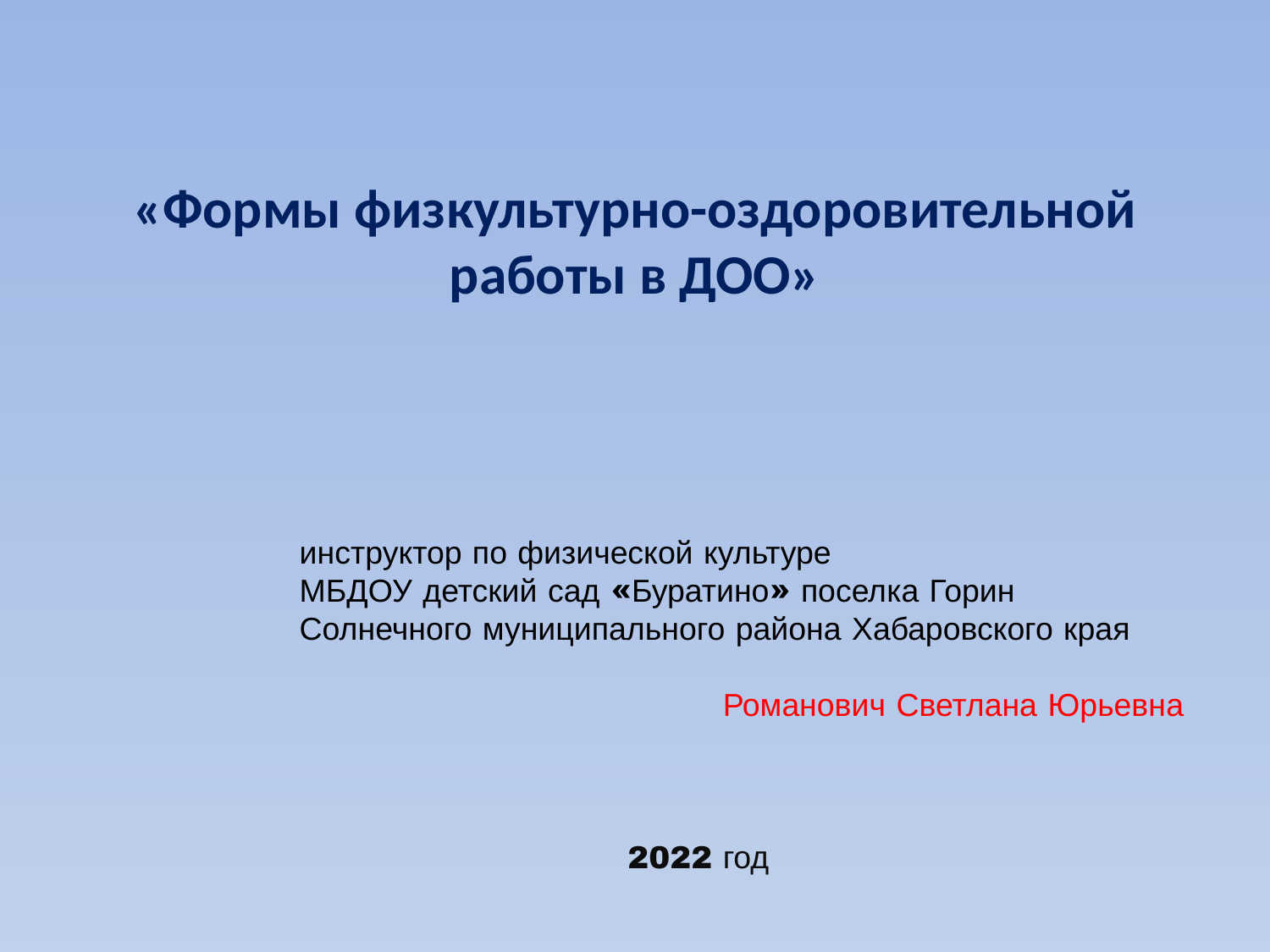

«Формы физкультурно-оздоровительной работы в ДОО»

инструктор по физической культуре
МБДОУ детский сад «Буратино» поселка Горин
Солнечного муниципального района Хабаровского края

                                        Романович Светлана Юрьевна

                               2022 год